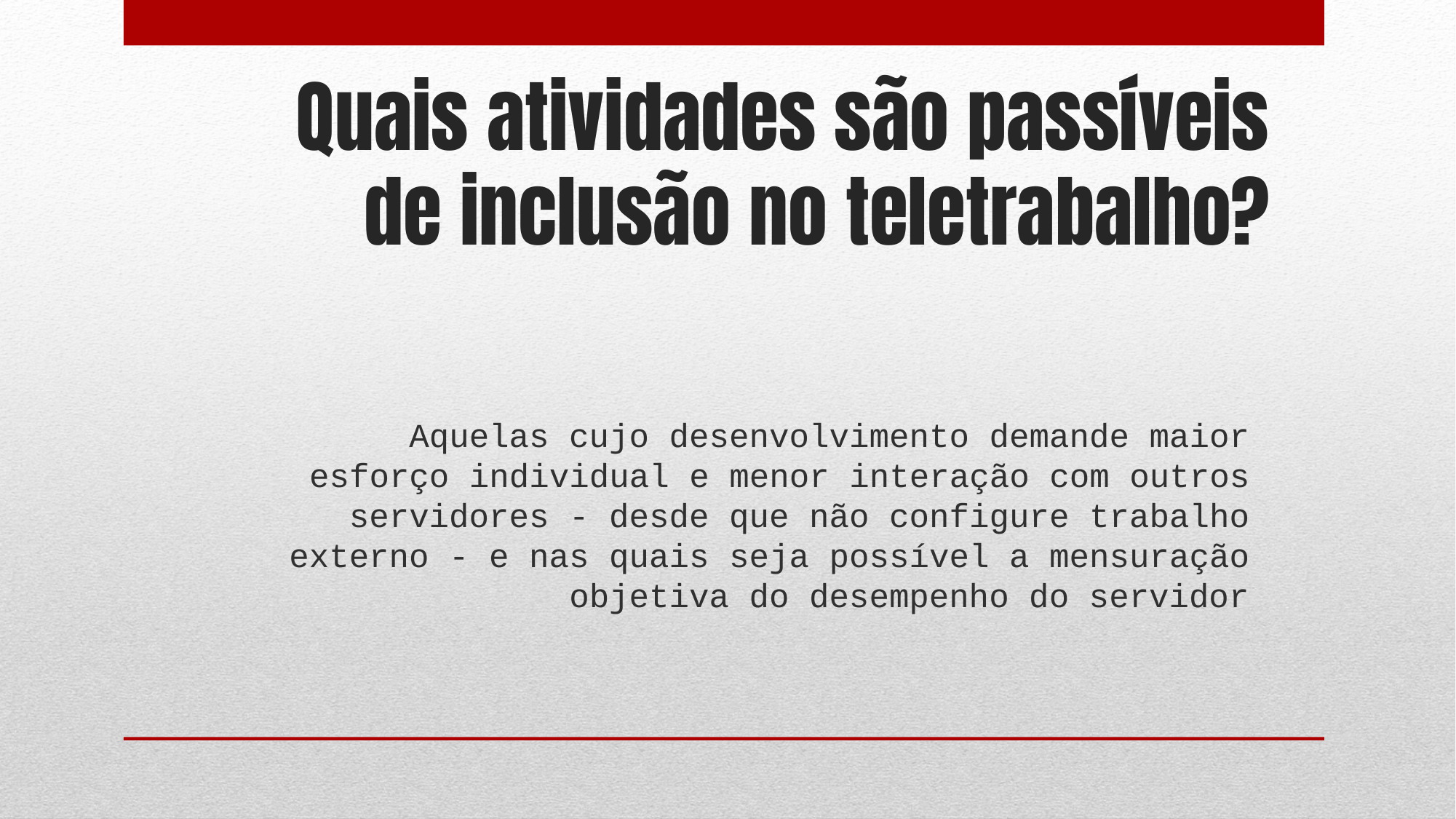

# Quais atividades são passíveis de inclusão no teletrabalho?

Aquelas cujo desenvolvimento demande maior esforço individual e menor interação com outros servidores - desde que não configure trabalho externo - e nas quais seja possível a mensuração objetiva do desempenho do servidor